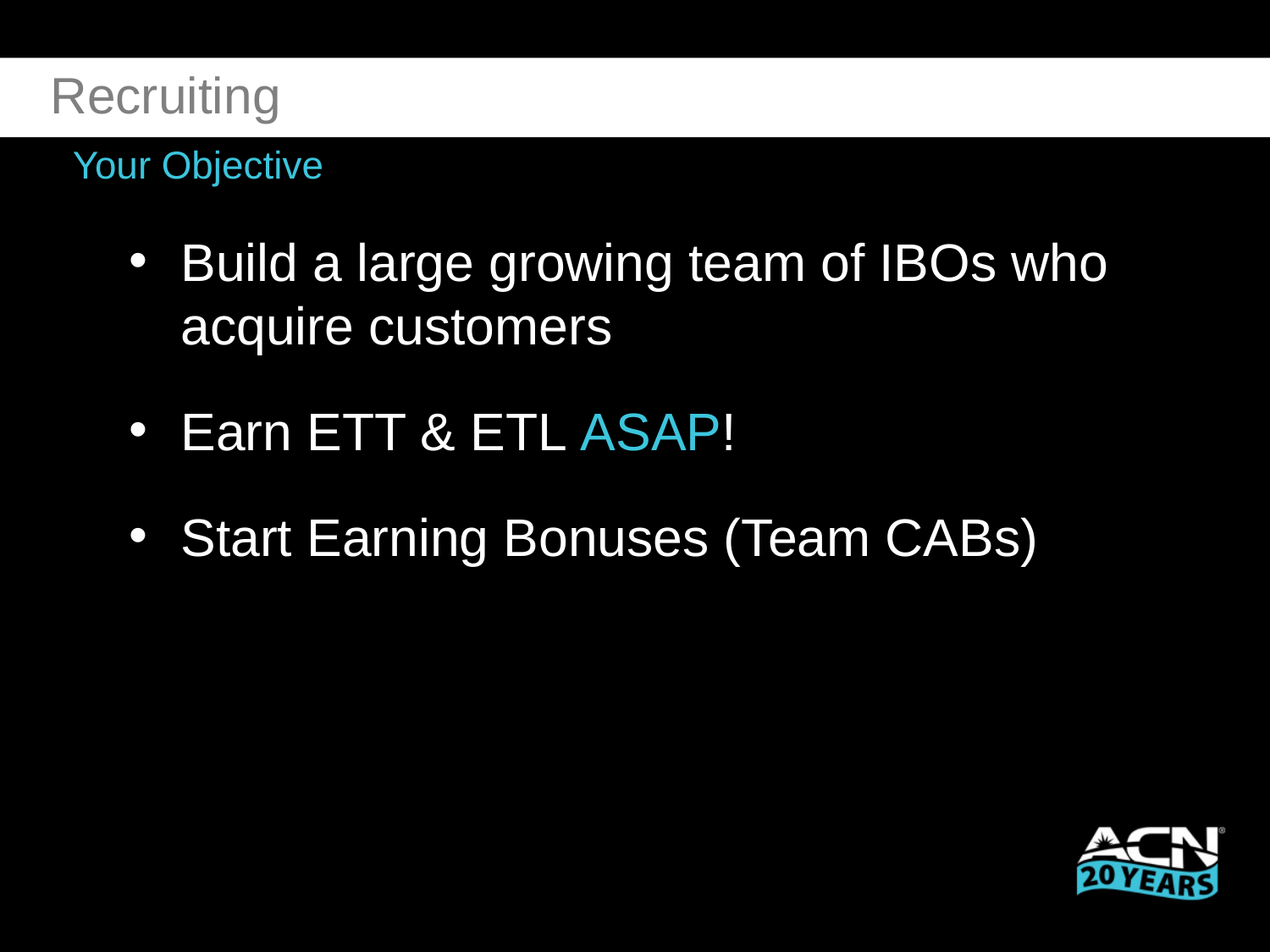

Recruiting

Your Objective
Build a large growing team of IBOs who acquire customers
Earn ETT & ETL ASAP!
Start Earning Bonuses (Team CABs)